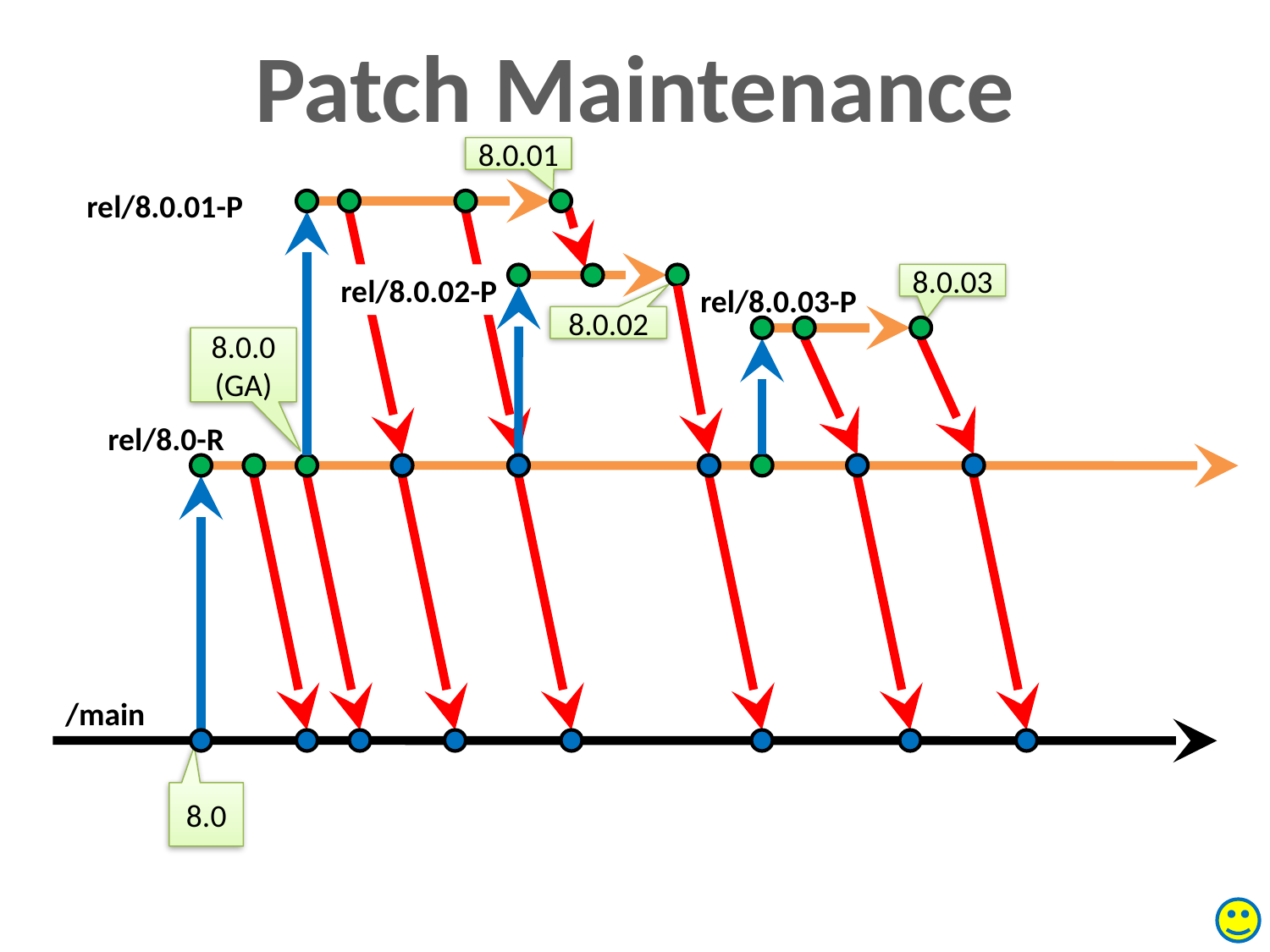

Patch Maintenance
8.0.01
rel/8.0.01-P

8.0.03
rel/8.0.02-P

rel/8.0.03-P
8.0.02

8.0.0 (GA)
rel/8.0-R

/main

8.0